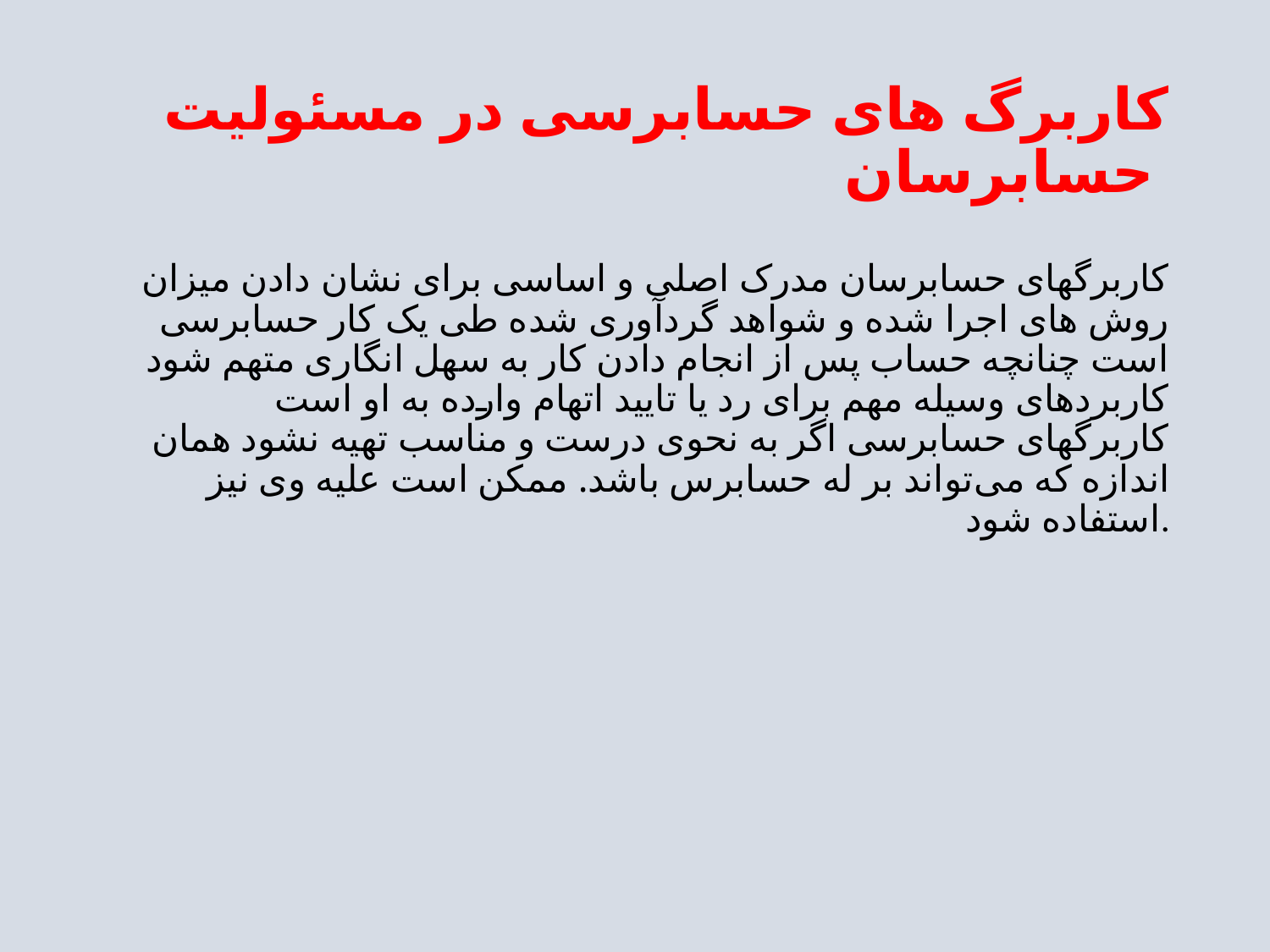

# کاربرگ های حسابرسی در مسئولیت حسابرسان
کاربرگهای حسابرسان مدرک اصلی و اساسی برای نشان دادن میزان روش های اجرا شده و شواهد گردآوری شده طی یک کار حسابرسی است چنانچه حساب پس از انجام دادن کار به سهل انگاری متهم شود کاربردهای وسیله مهم برای رد یا تایید اتهام وارده به او است کاربرگهای حسابرسی اگر به نحوی درست و مناسب تهیه نشود همان اندازه که می‌تواند بر له حسابرس باشد. ممکن است علیه وی نیز استفاده شود.